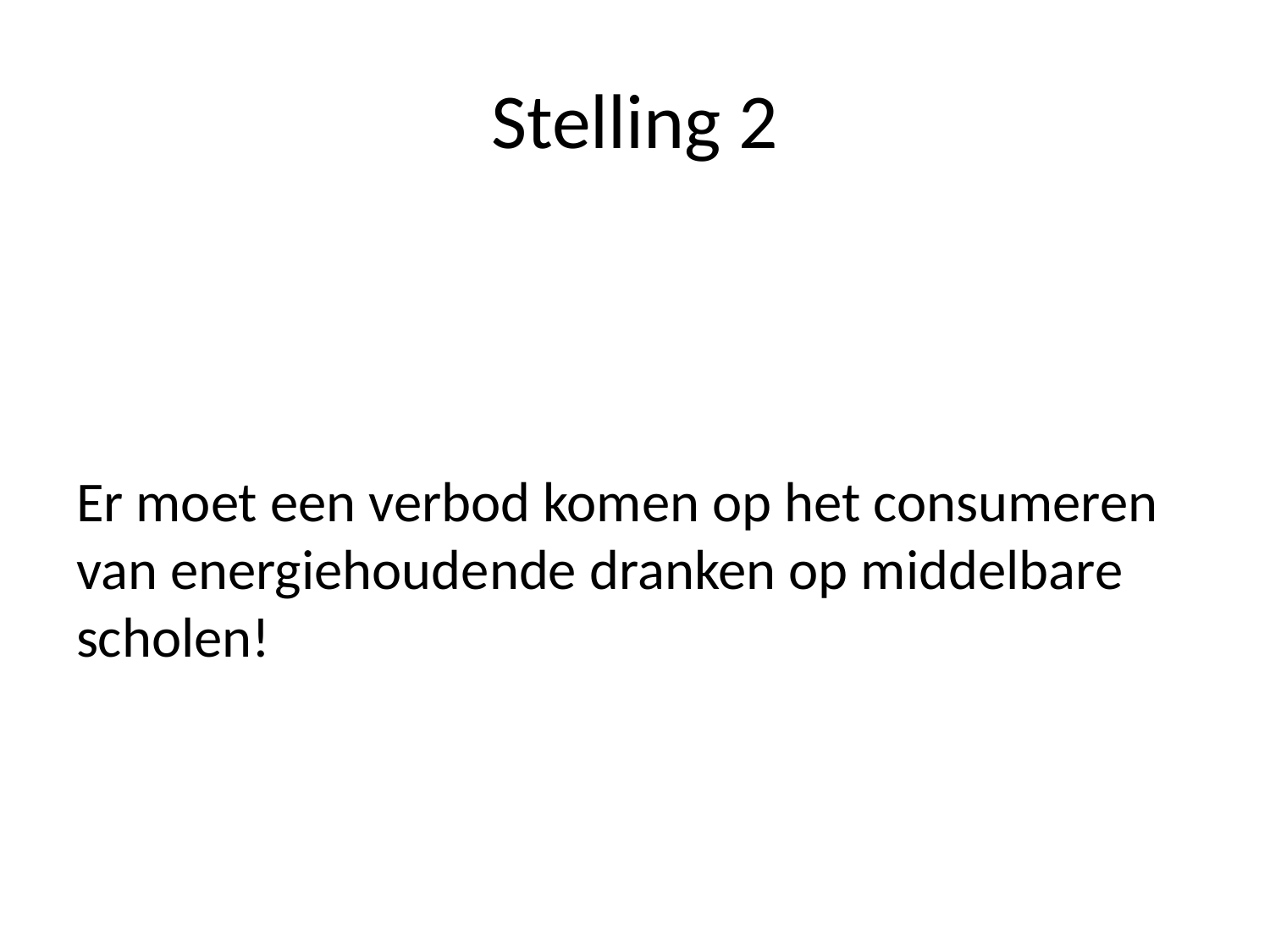

# Stelling 2

Er moet een verbod komen op het consumeren van energiehoudende dranken op middelbare scholen!